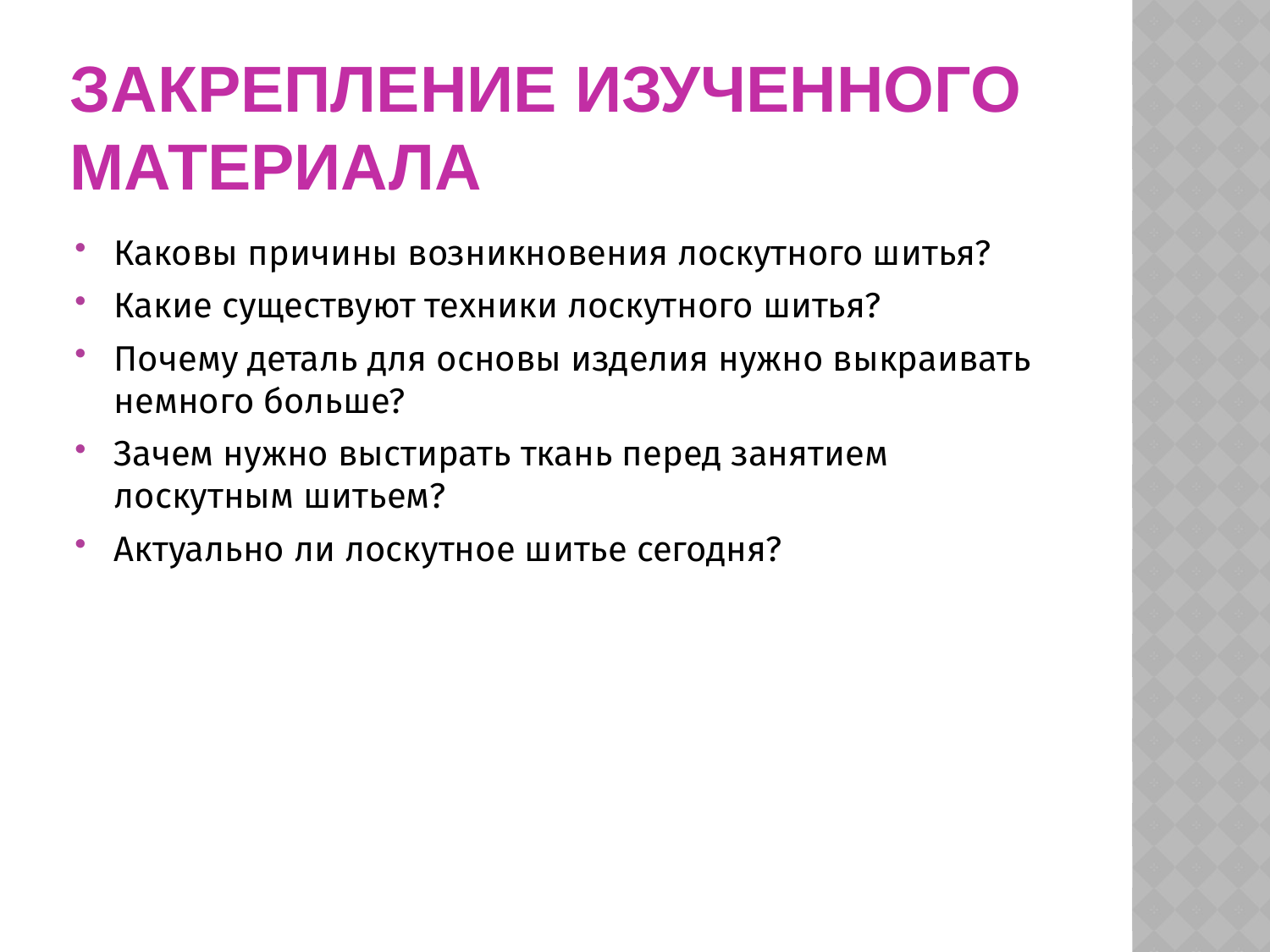

# Закрепление изученного материала
Каковы причины возникновения лоскутного шитья?
Какие существуют техники лоскутного шитья?
Почему деталь для основы изделия нужно выкраивать немного больше?
Зачем нужно выстирать ткань перед занятием лоскутным шитьем?
Актуально ли лоскутное шитье сегодня?